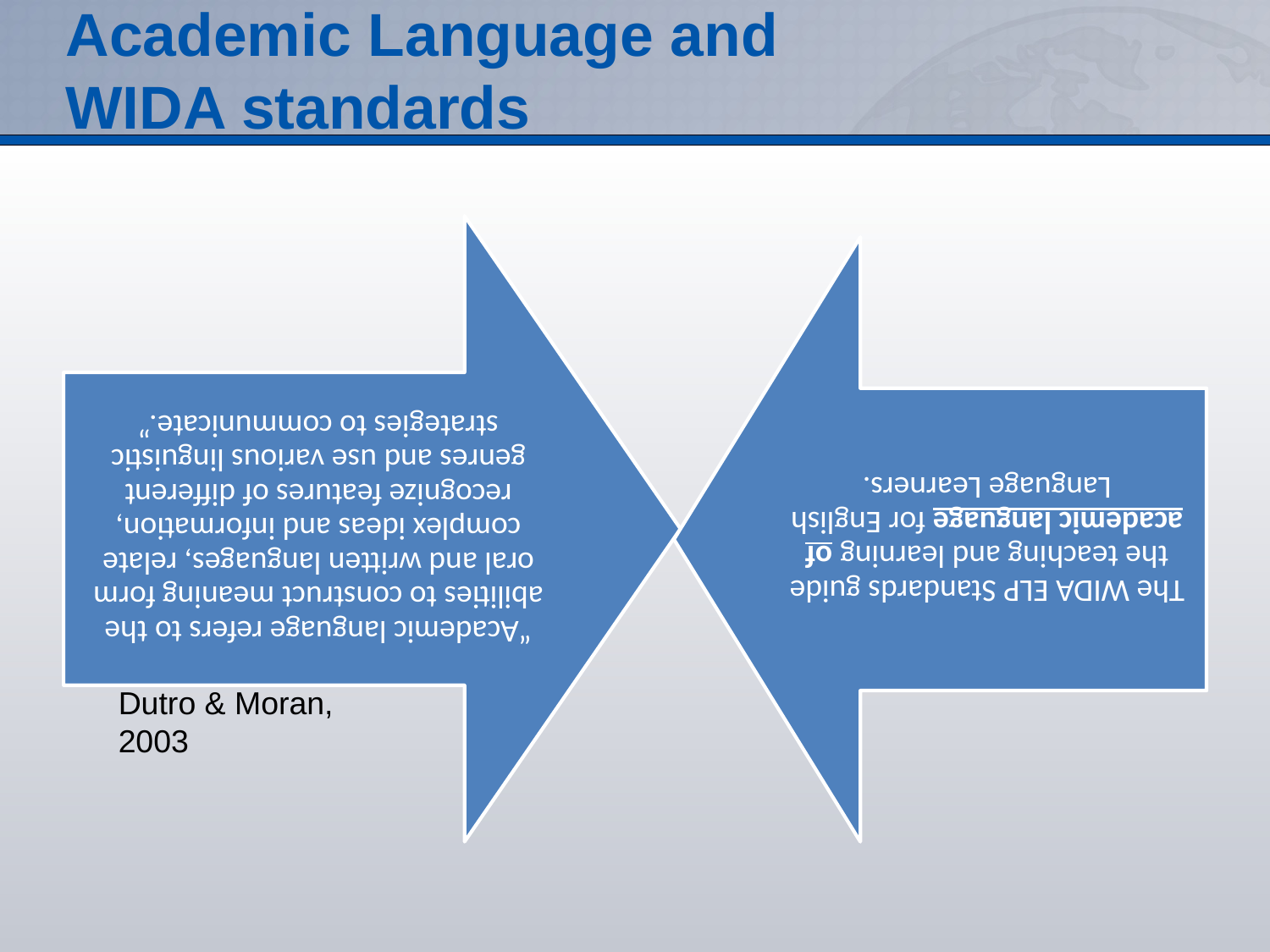

# Academic Language and WIDA standards
“Academic language refers to the abilities to construct meaning form oral and written languages, relate complex ideas and information, recognize features of different genres and use various linguistic strategies to communicate.”
The WIDA ELP Standards guide the teaching and learning of academic language for English Language Learners.
Dutro & Moran, 2003